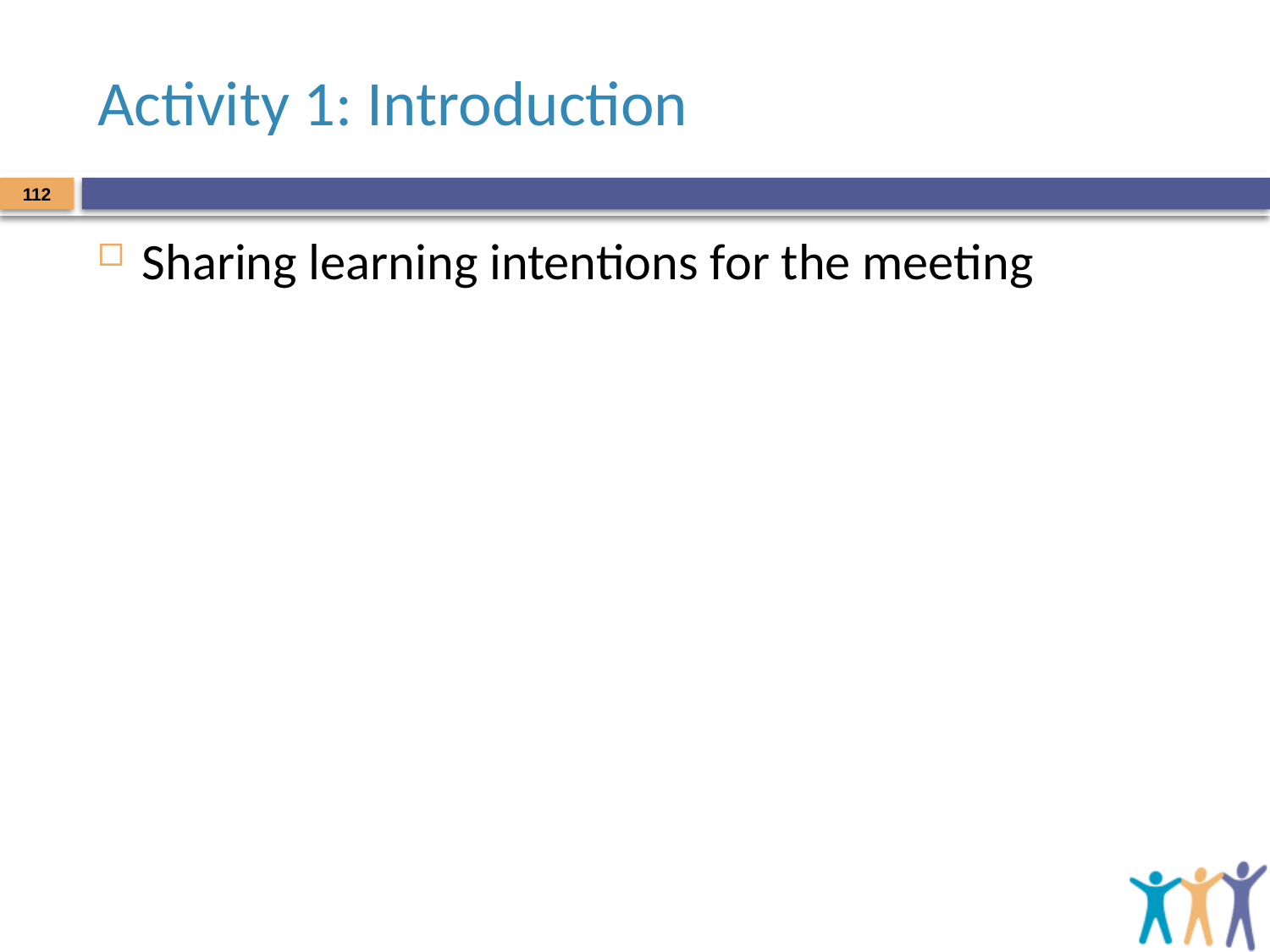

# Activity 1: Introduction
112
Sharing learning intentions for the meeting